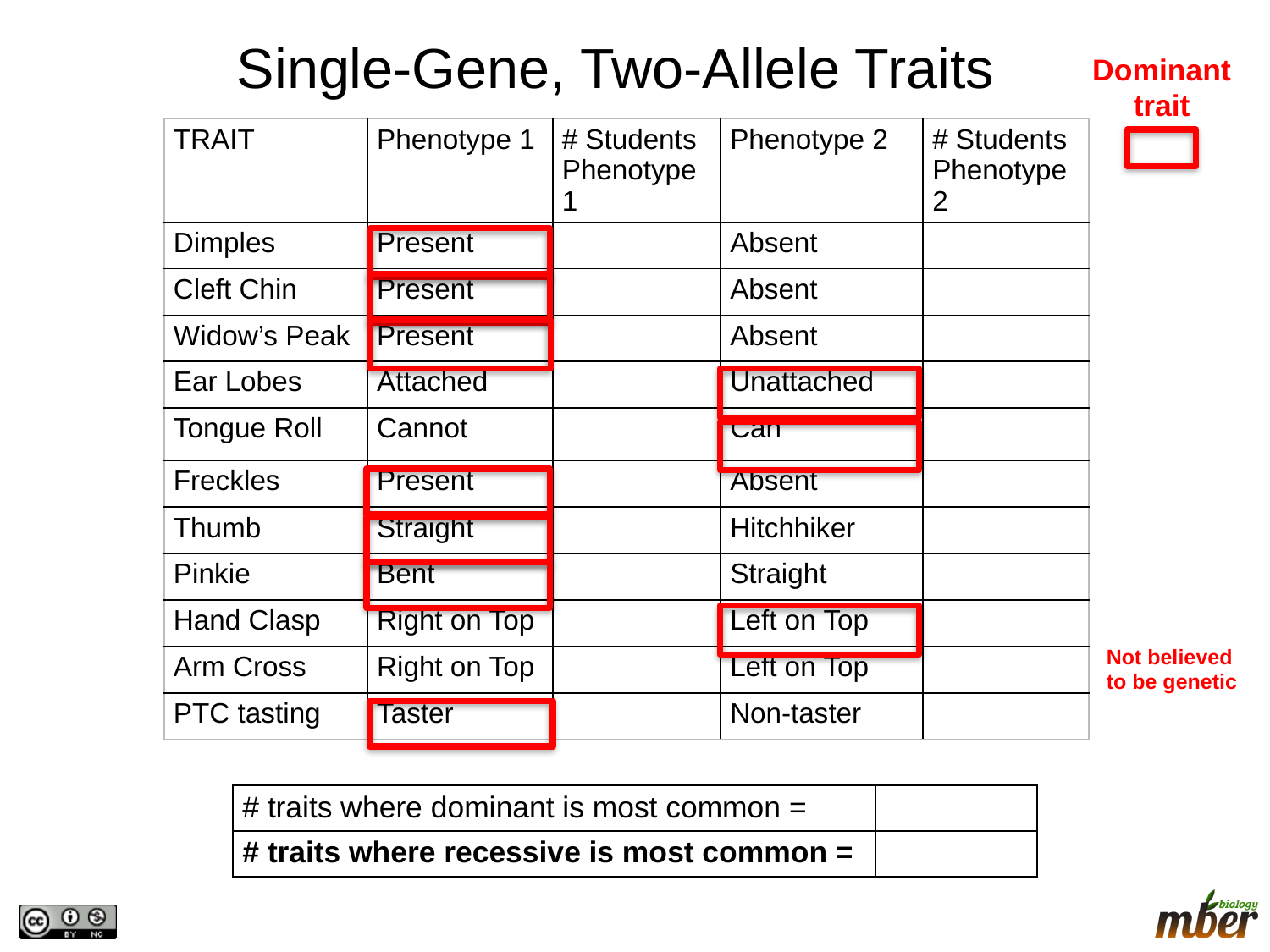

Single-Gene, Two-Allele Traits
Dominant trait
| TRAIT | Phenotype 1 | # Students Phenotype 1 | Phenotype 2 | # Students Phenotype 2 |
| --- | --- | --- | --- | --- |
| Dimples | Present |  | Absent |  |
| Cleft Chin | Present |  | Absent |  |
| Widow’s Peak | Present |  | Absent |  |
| Ear Lobes | Attached |  | Unattached |  |
| Tongue Roll | Cannot |  | Can |  |
| Freckles | Present |  | Absent |  |
| Thumb | Straight |  | Hitchhiker |  |
| Pinkie | Bent |  | Straight |  |
| Hand Clasp | Right on Top |  | Left on Top |  |
| Arm Cross | Right on Top |  | Left on Top |  |
| PTC tasting | Taster |  | Non-taster |  |

Not believed to be genetic

| # traits where dominant is most common = |  |
| --- | --- |
| # traits where recessive is most common = |  |